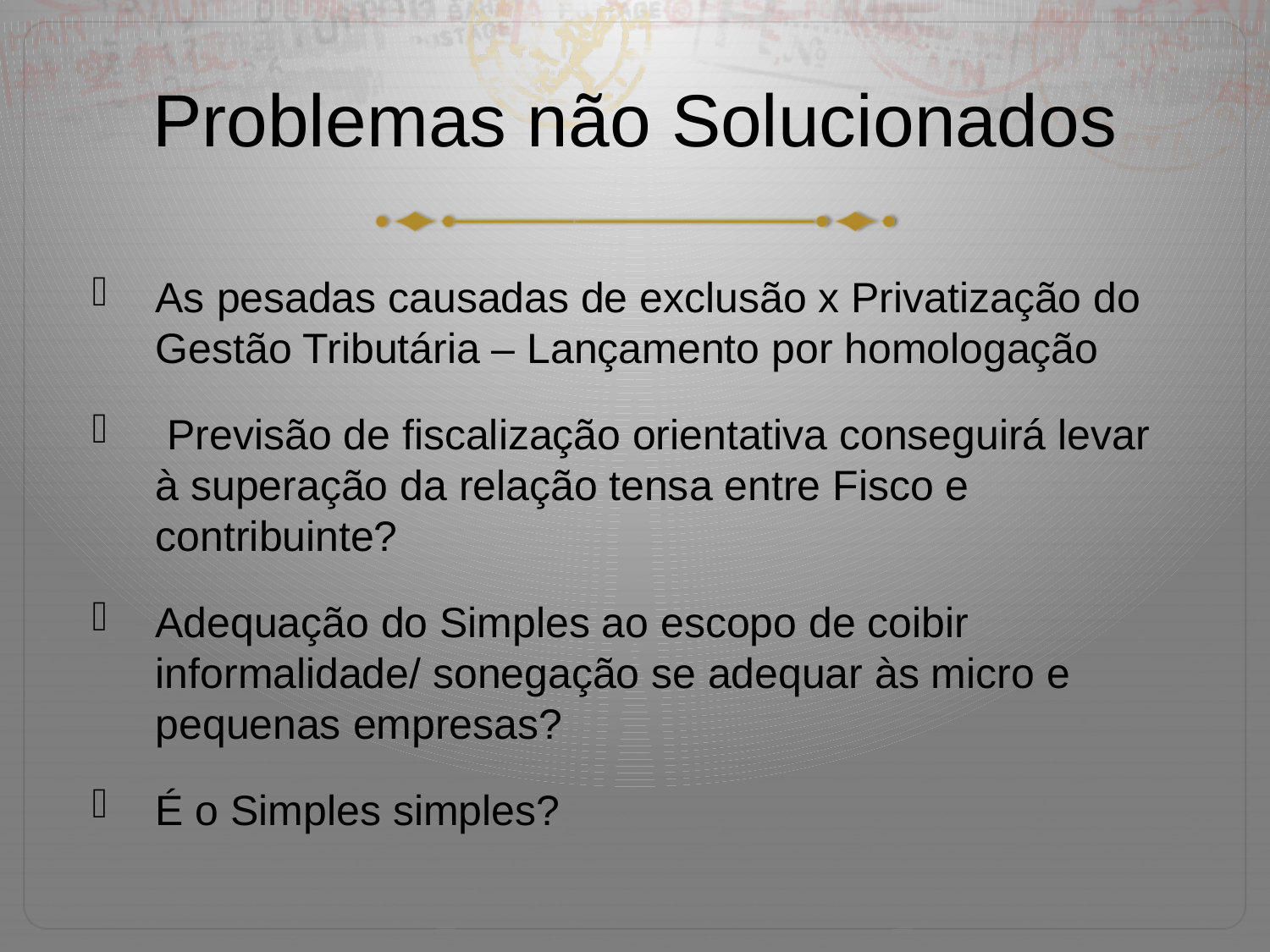

# Problemas não Solucionados
As pesadas causadas de exclusão x Privatização do Gestão Tributária – Lançamento por homologação
 Previsão de fiscalização orientativa conseguirá levar à superação da relação tensa entre Fisco e contribuinte?
Adequação do Simples ao escopo de coibir informalidade/ sonegação se adequar às micro e pequenas empresas?
É o Simples simples?